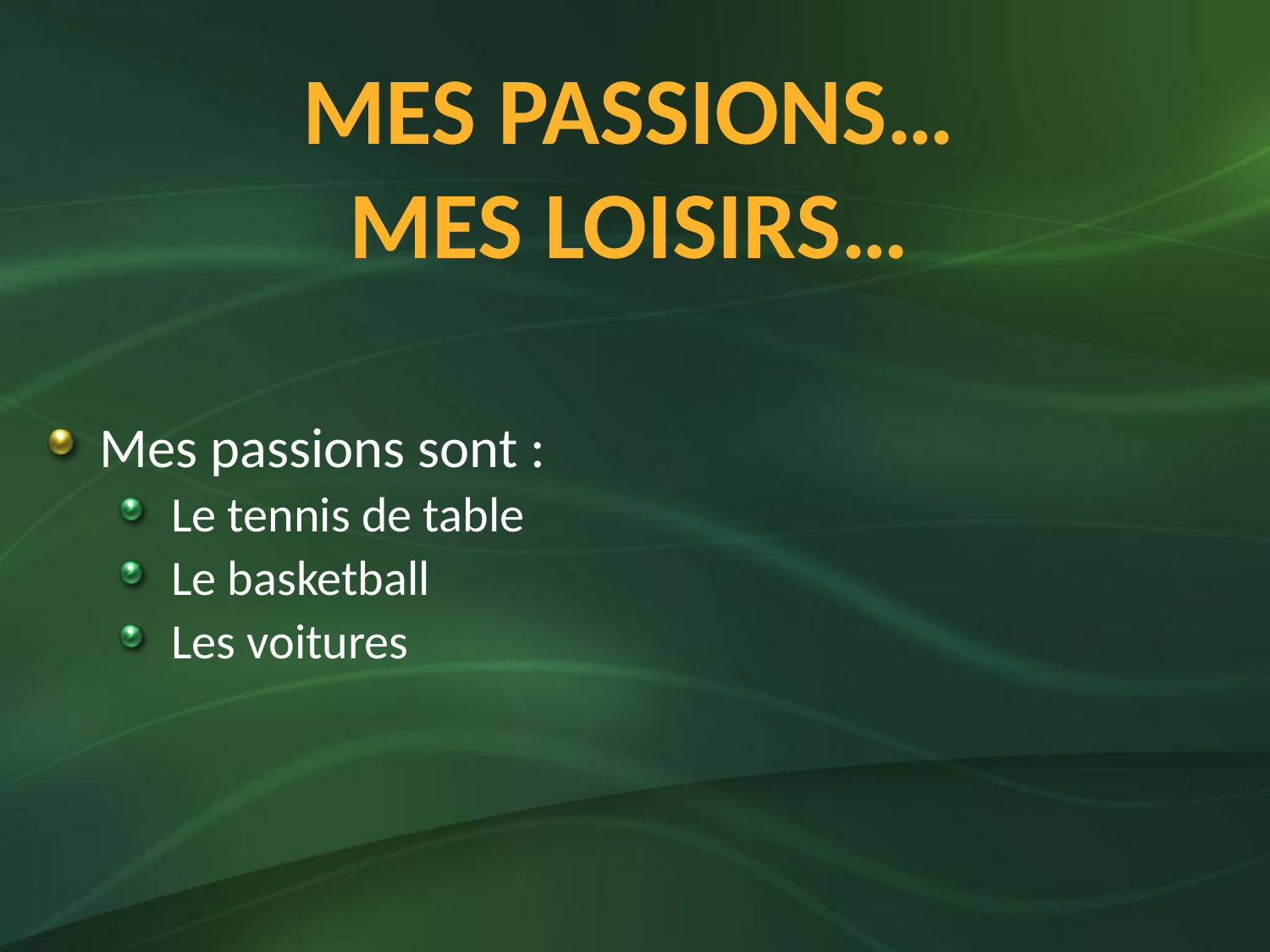

Mes Passions…
Mes loisirs…
Mes passions sont :
Le tennis de table
Le basketball
Les voitures